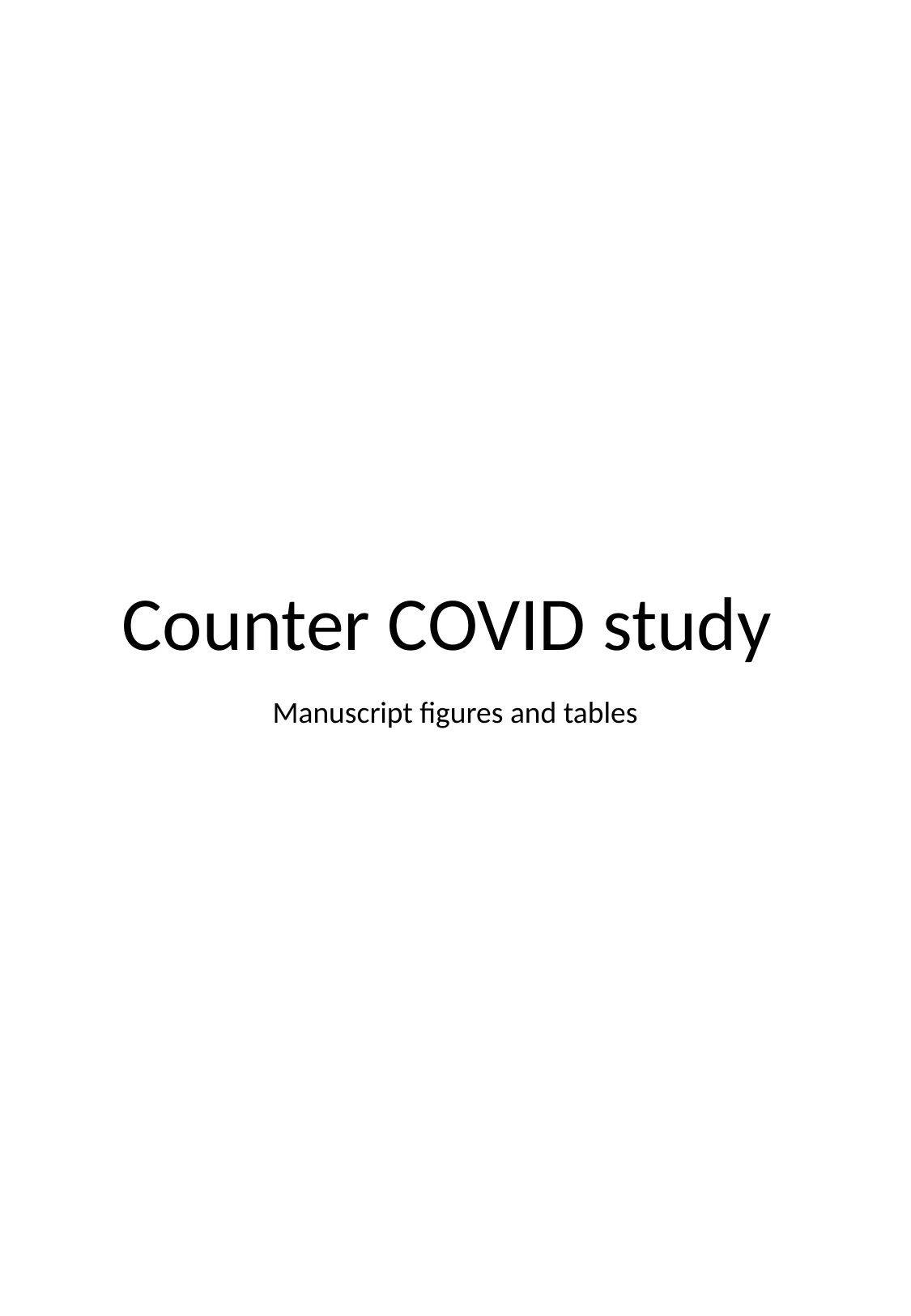

# Counter COVID study
Manuscript figures and tables